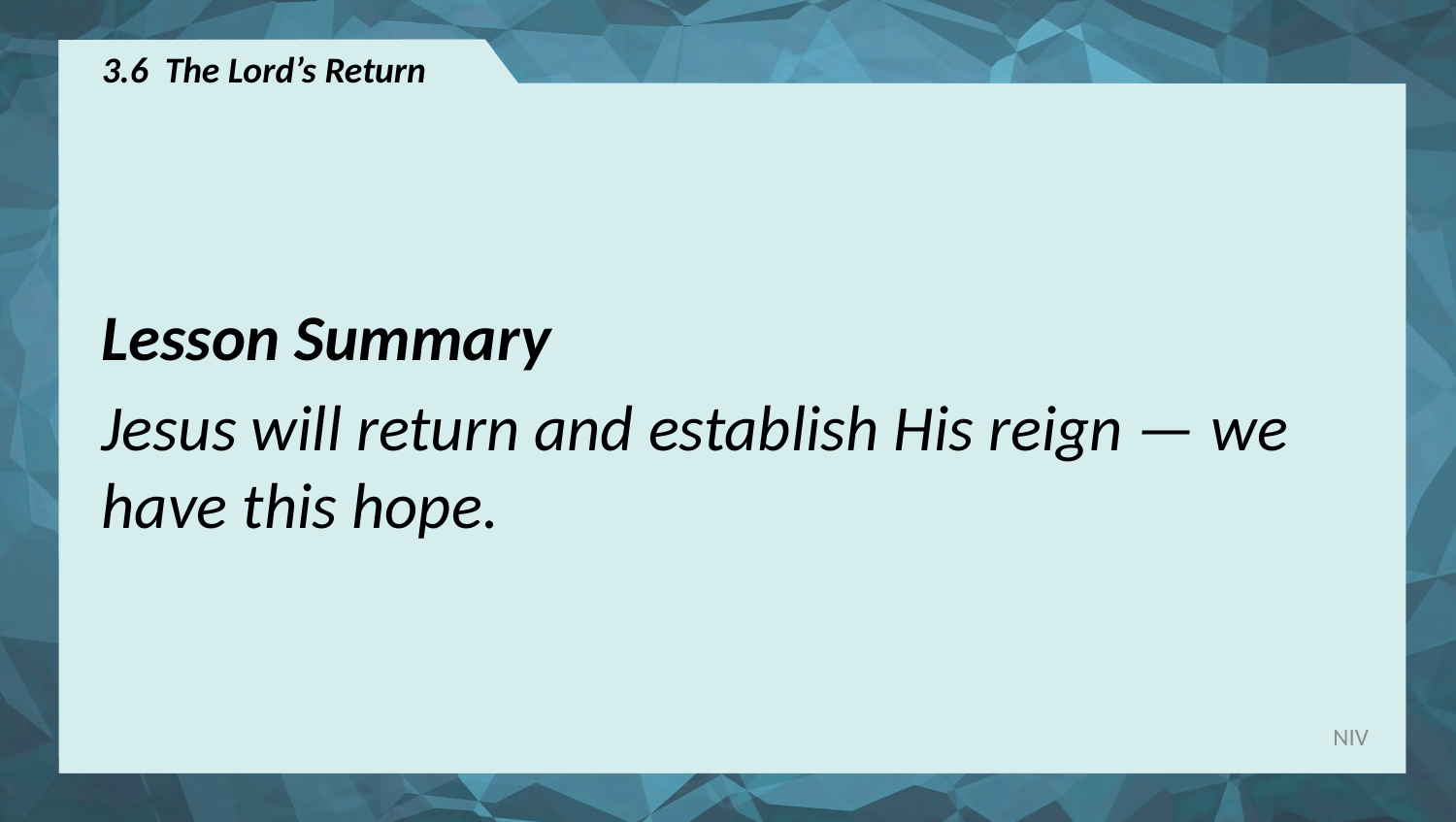

# 3.6  The Lord’s Return
Lesson Summary
Jesus will return and establish His reign — we have this hope.
NIV